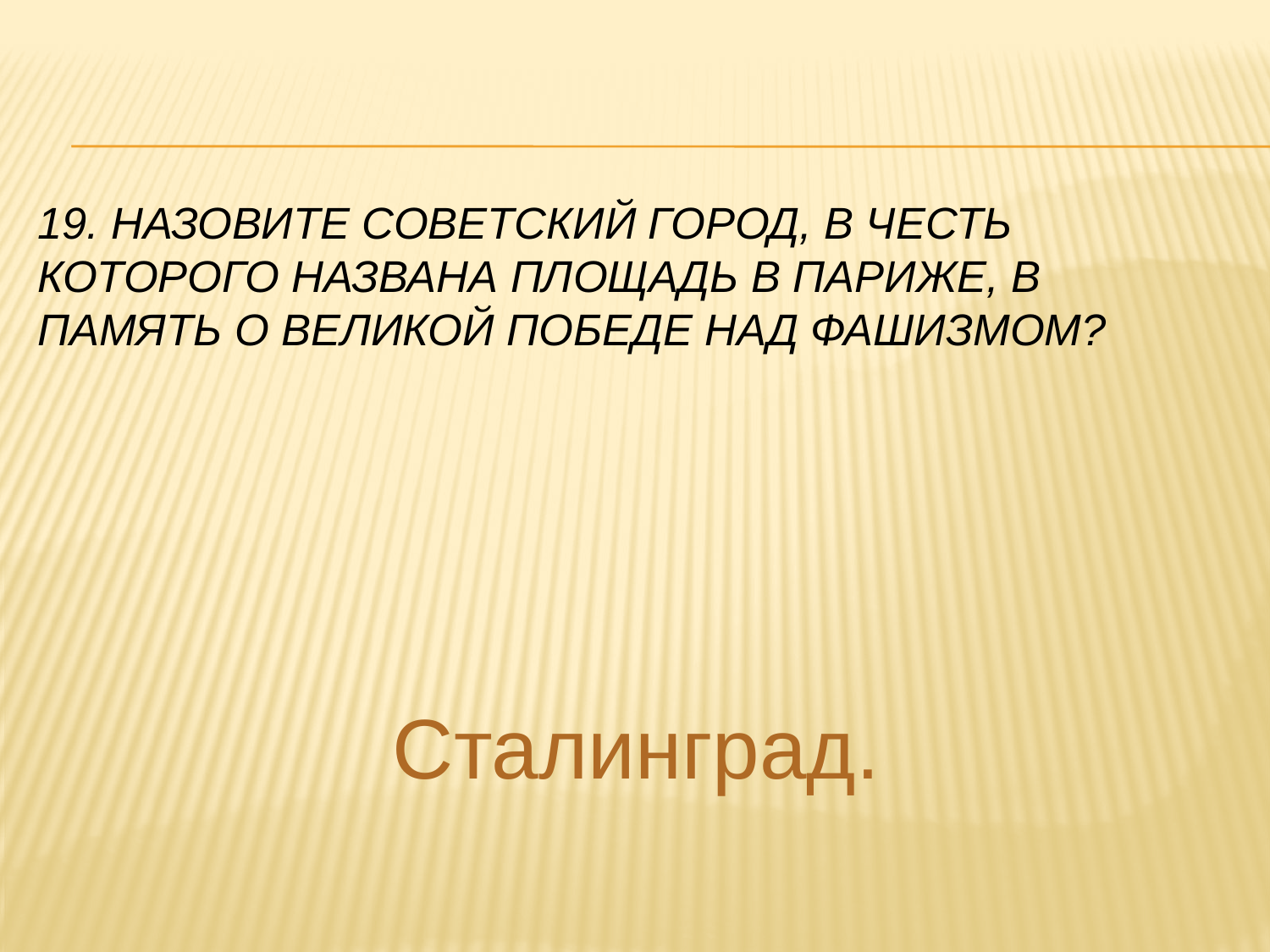

# 19. Назовите советский город, в честь которого названа площадь в Париже, в память о великой победе над фашизмом?
Сталинград.